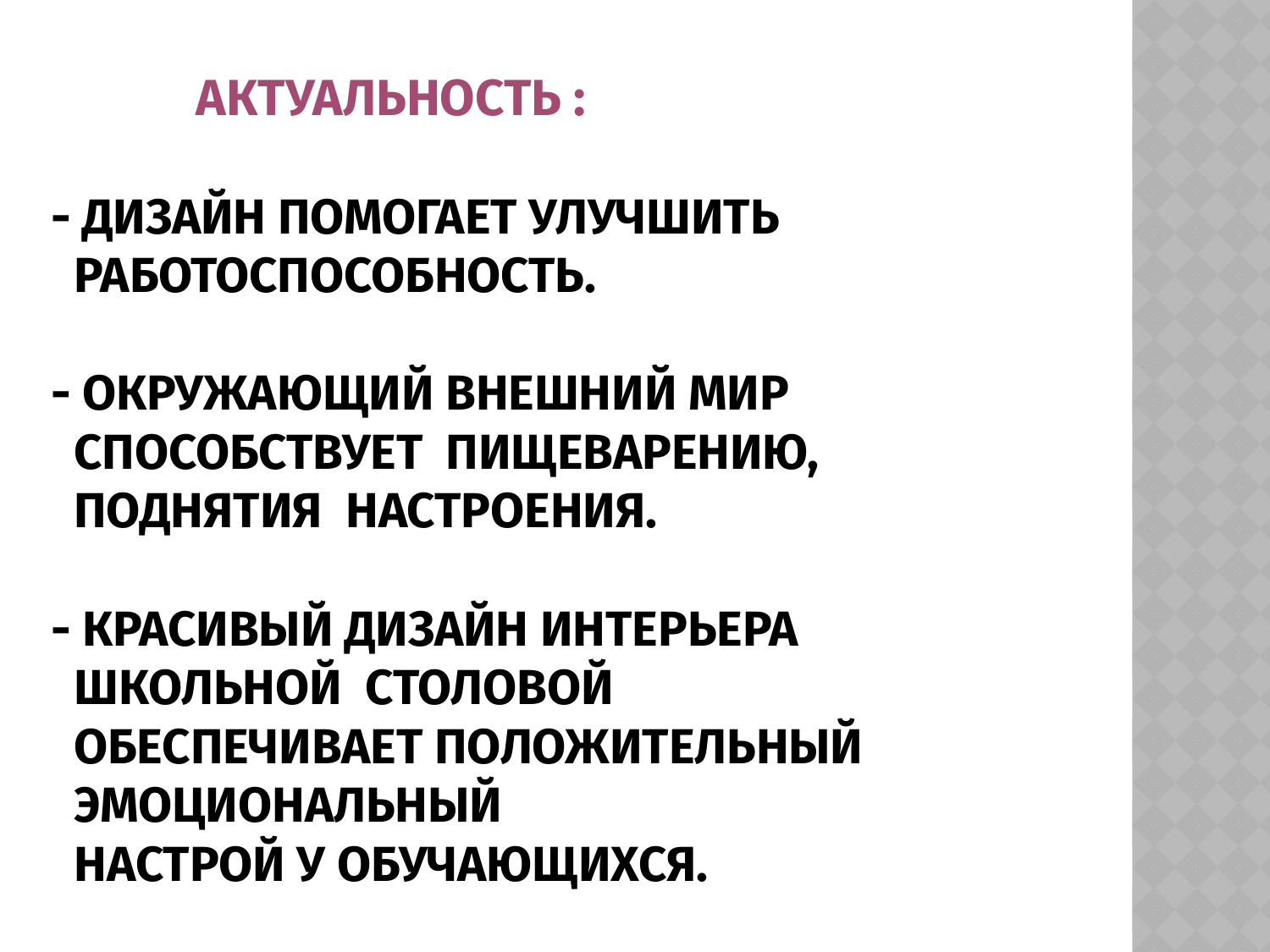

# Актуальность : - Дизайн помогает улучшить работоспособность. - окружающий внешний мир способствует  пищеварению, поднятия  настроения. - Красивый дизайн интерьера школьной  столовой обеспечивает положительный эмоциональный настрой у обучающихся.